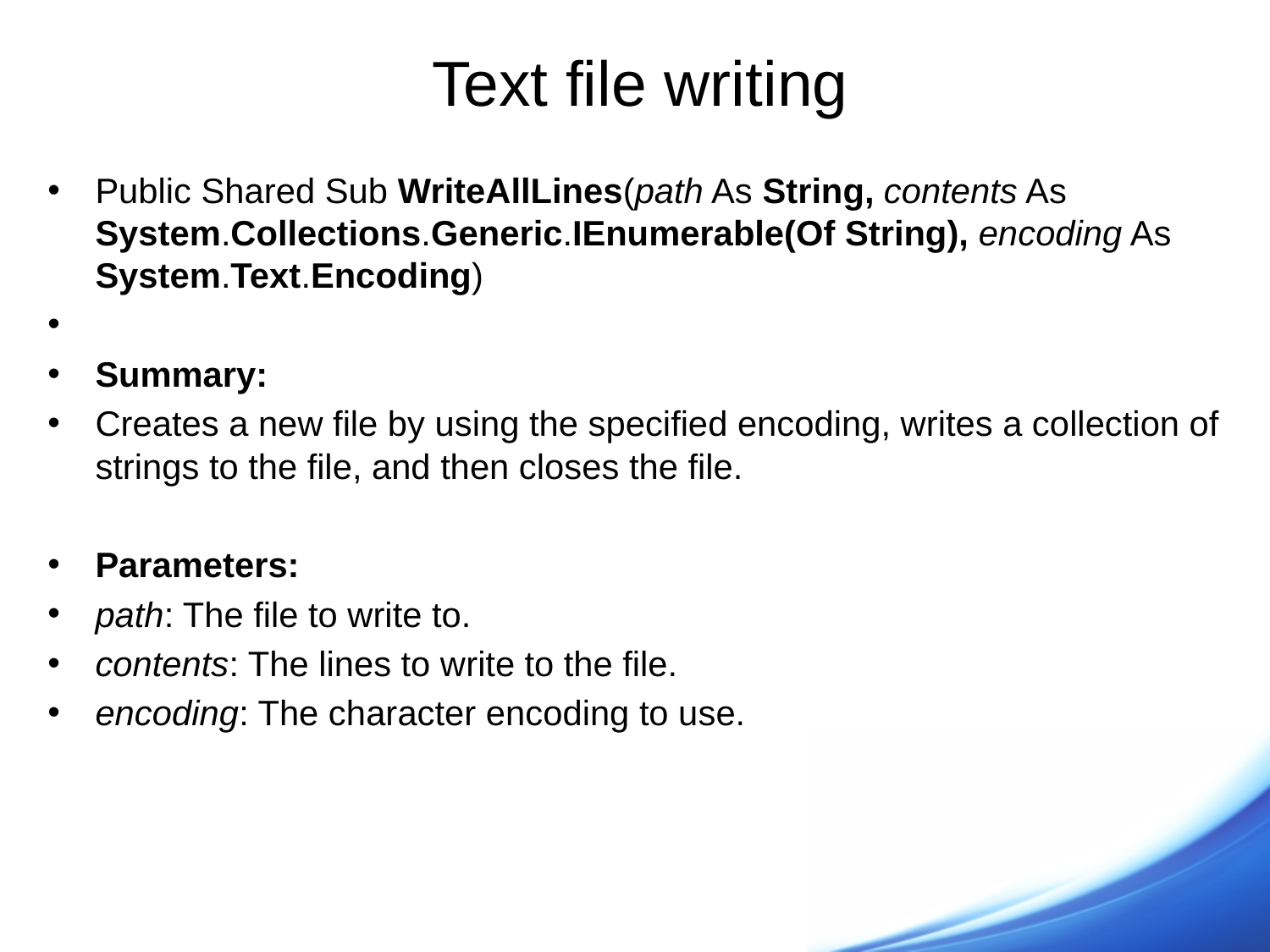

# Text file writing
Public Shared Sub WriteAllLines(path As String, contents As System.Collections.Generic.IEnumerable(Of String), encoding As System.Text.Encoding)

Summary:
Creates a new file by using the specified encoding, writes a collection of strings to the file, and then closes the file.

Parameters:
path: The file to write to.
contents: The lines to write to the file.
encoding: The character encoding to use.